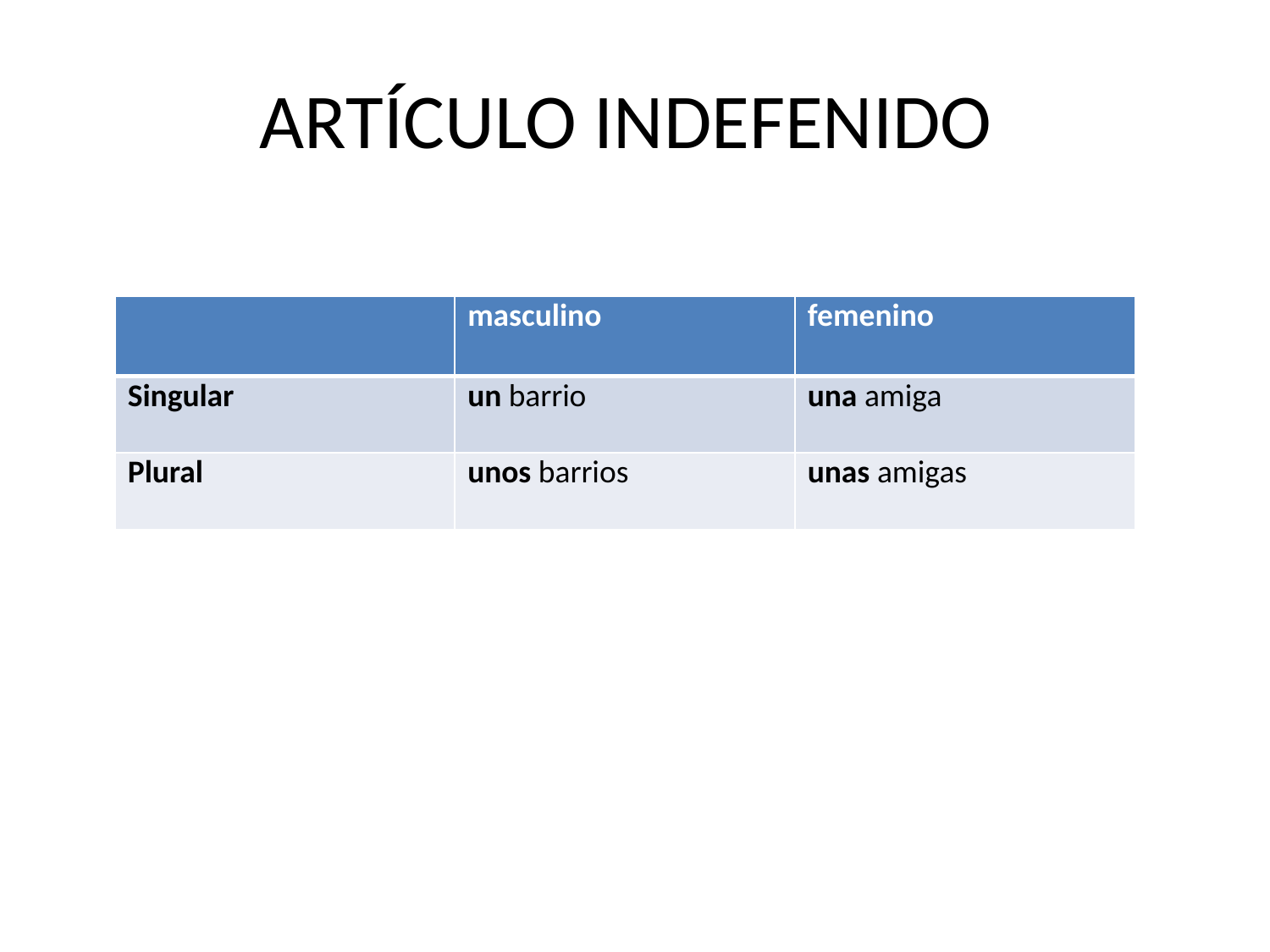

# ARTÍCULO INDEFENIDO

|  | masculino | femenino |
| --- | --- | --- |
| Singular | un barrio | una amiga |
| Plural | unos barrios | unas amigas |